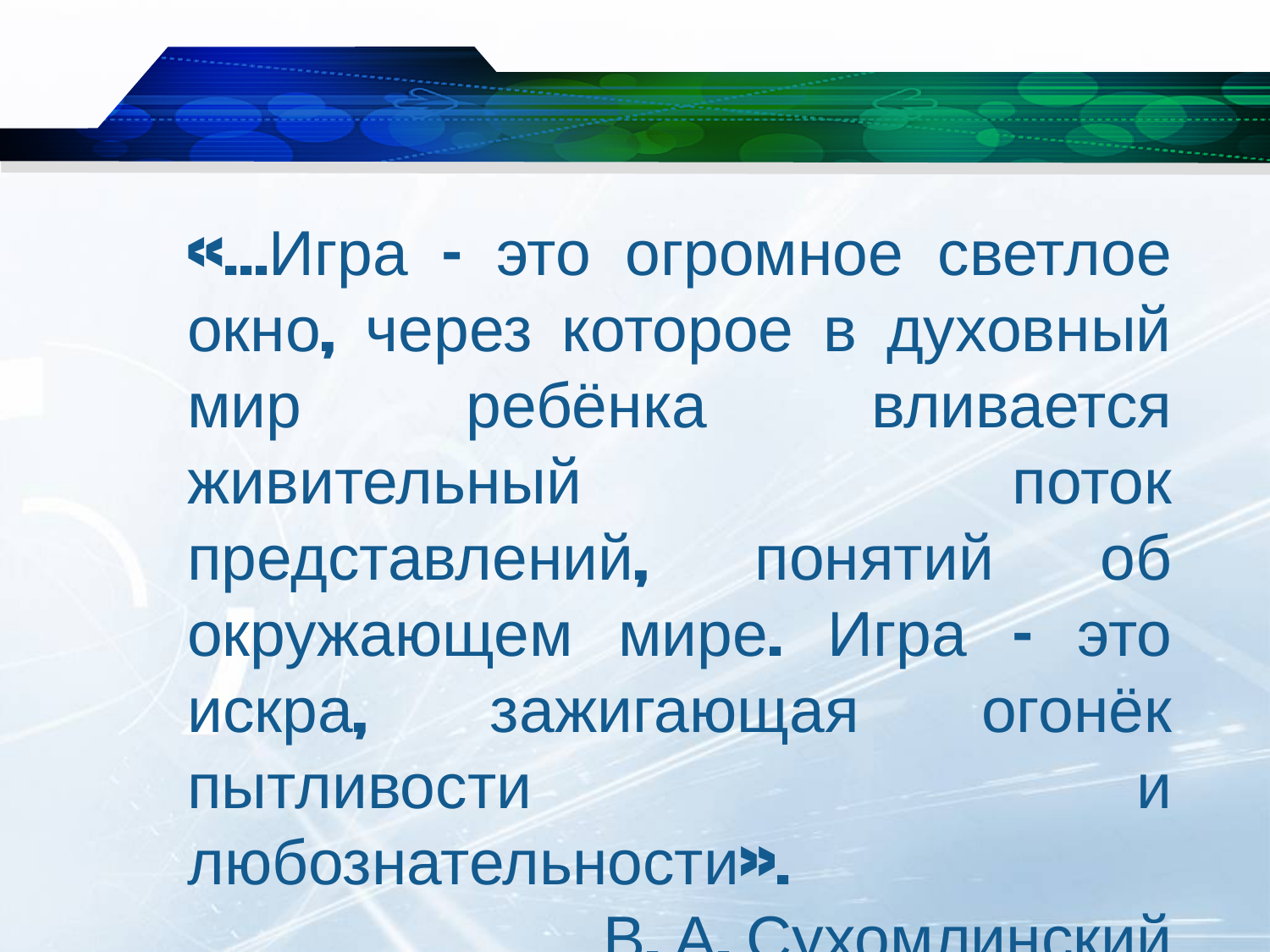

www.themegallery.com
«…Игра - это огромное светлое окно, через которое в духовный мир ребёнка вливается живительный поток представлений, понятий об окружающем мире. Игра - это искра, зажигающая огонёк пытливости и любознательности».
В. А. Сухомлинский
Company Logo